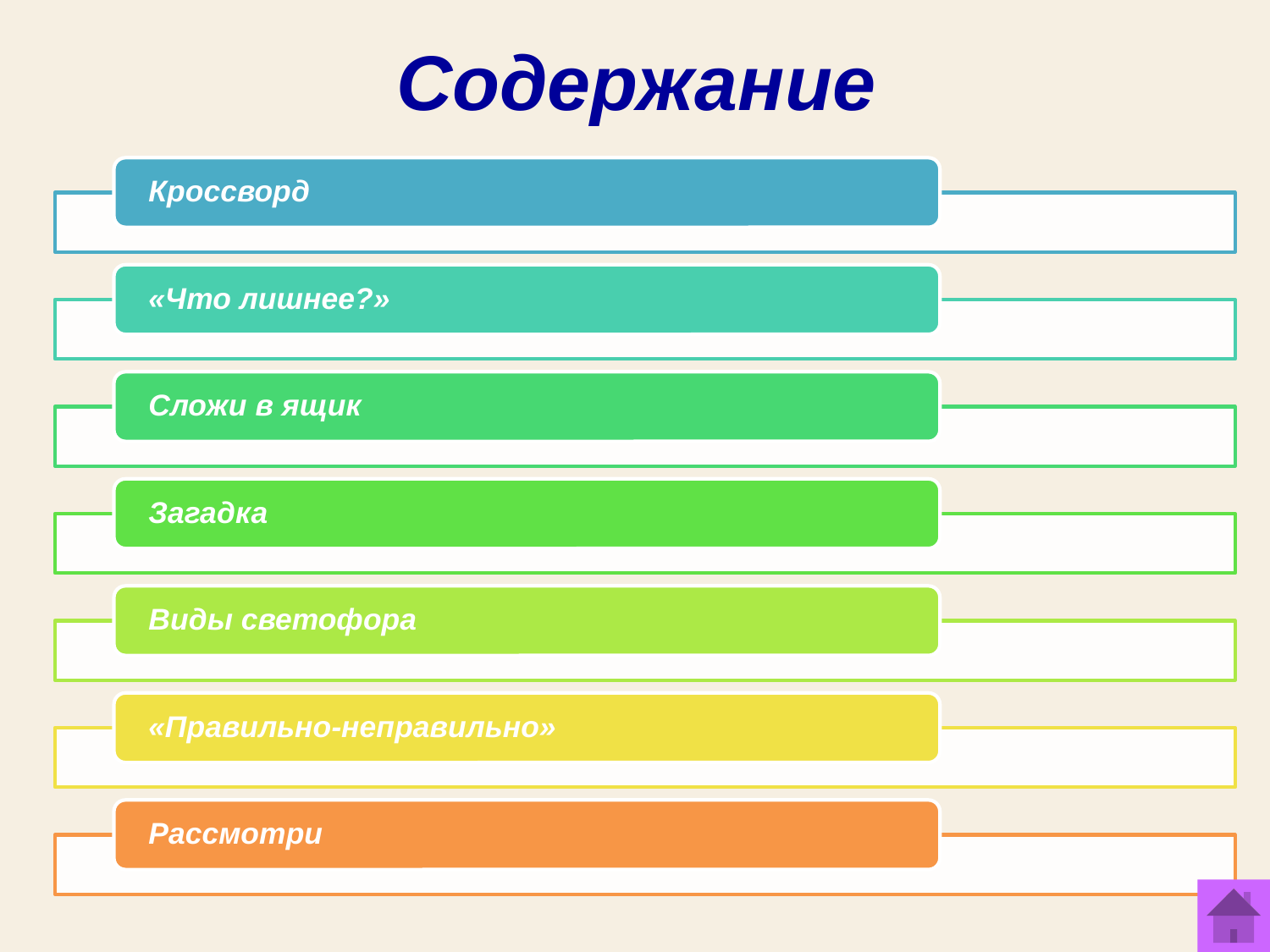

# Содержание
Кроссворд
«Что лишнее?»
Сложи в ящик
Загадка
Виды светофора
«Правильно-неправильно»
Рассмотри